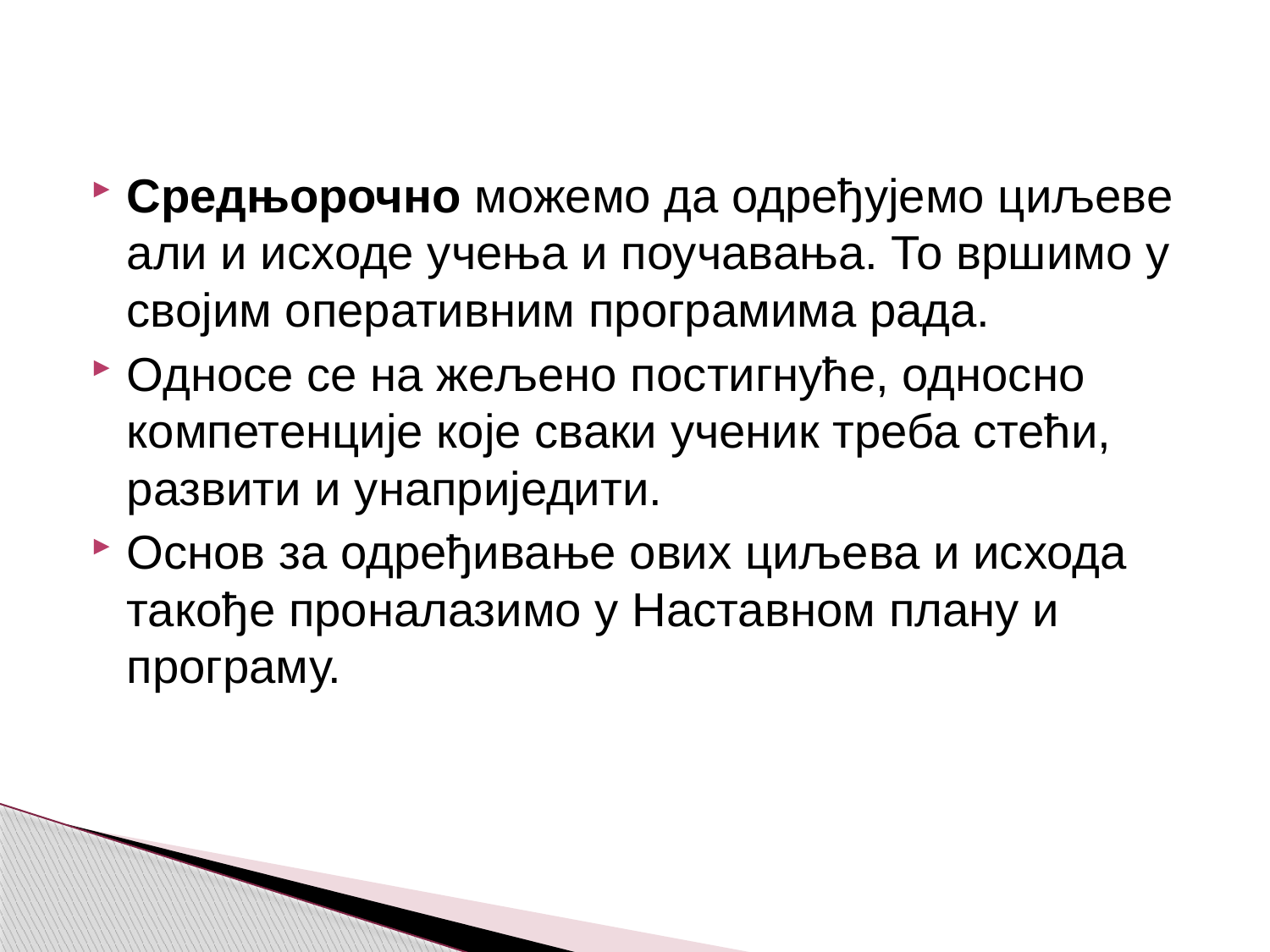

Средњорочно можемо да одређујемо циљеве али и исходе учења и поучавања. То вршимо у својим оперативним програмима рада.
Односе се на жељено постигнуће, односно компетенције које сваки ученик треба стећи, развити и унаприједити.
Основ за одређивање ових циљева и исхода такође проналазимо у Наставном плану и програму.